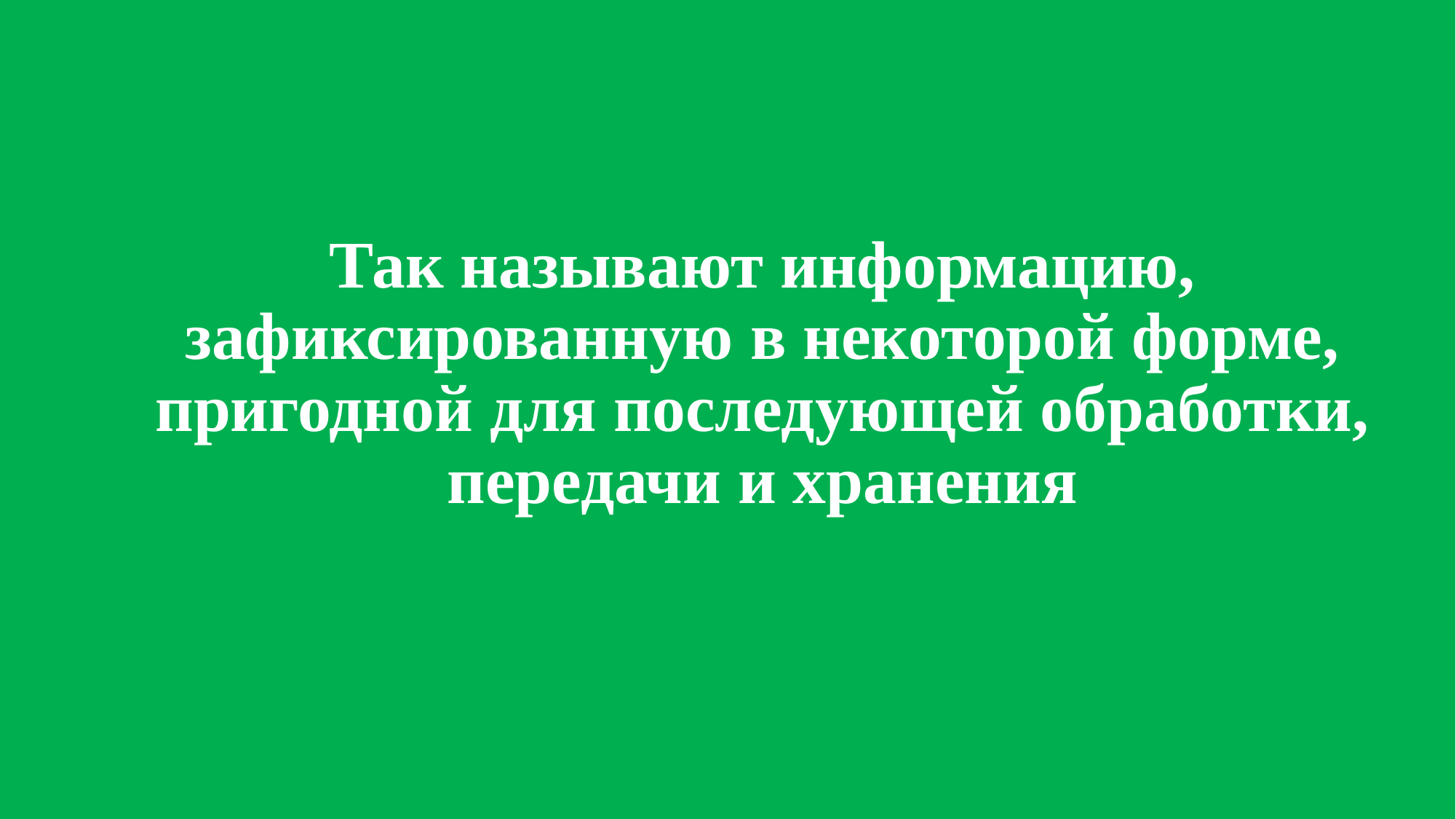

# Так называют информацию, зафиксированную в некоторой форме, пригодной для последующей обработки, передачи и хранения